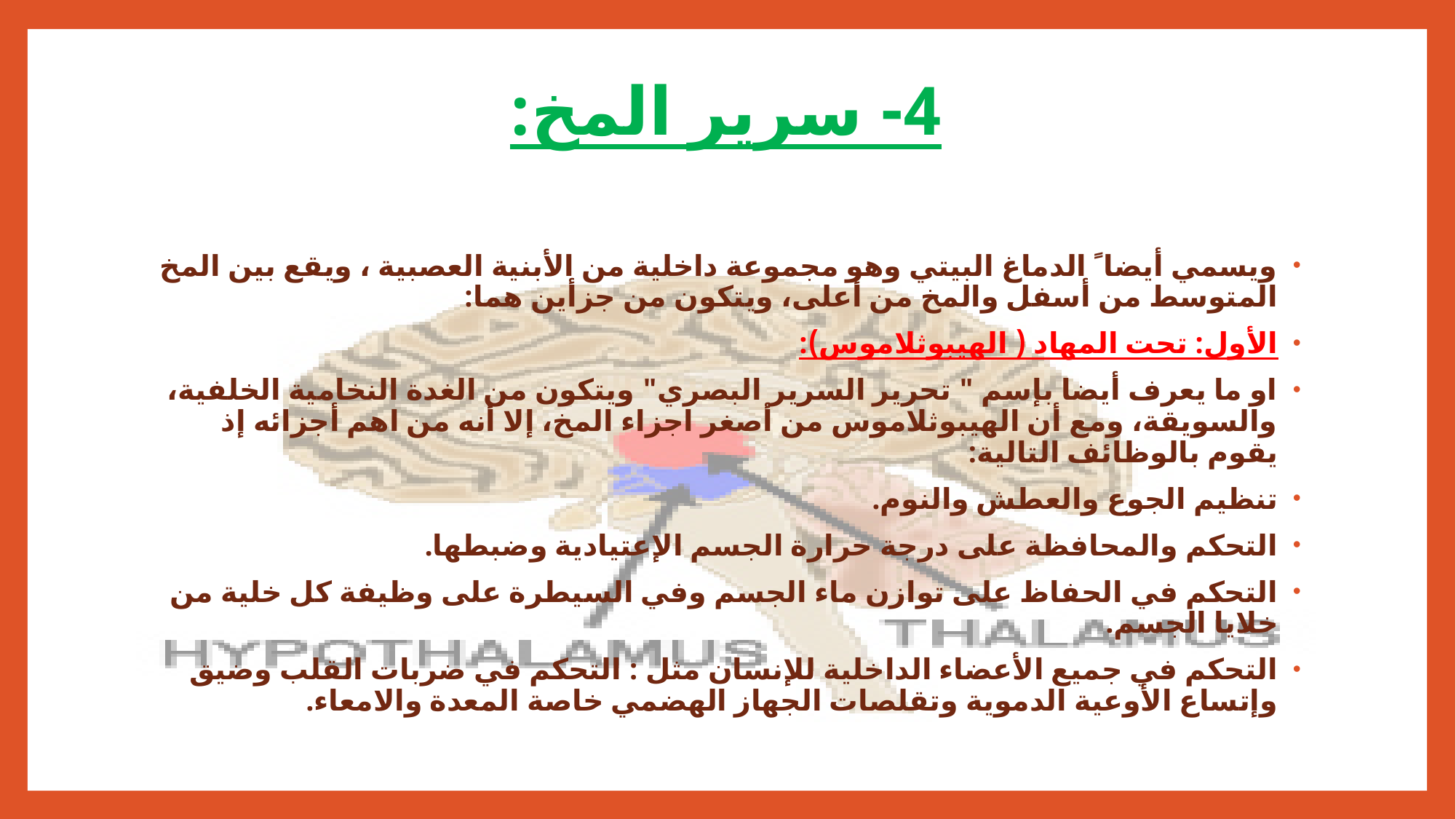

# 4- سرير المخ:
ويسمي أيضا ً الدماغ البيتي وهو مجموعة داخلية من الأبنية العصبية ، ويقع بين المخ المتوسط من أسفل والمخ من أعلى، ويتكون من جزأين هما:
الأول: تحت المهاد ( الهيبوثلاموس):
او ما يعرف أيضا بإسم " تحرير السرير البصري" ويتكون من الغدة النخامية الخلفية، والسويقة، ومع أن الهيبوثلاموس من أصغر اجزاء المخ، إلا أنه من اهم أجزائه إذ يقوم بالوظائف التالية:
تنظيم الجوع والعطش والنوم.
التحكم والمحافظة على درجة حرارة الجسم الإعتيادية وضبطها.
التحكم في الحفاظ على توازن ماء الجسم وفي السيطرة على وظيفة كل خلية من خلايا الجسم.
التحكم في جميع الأعضاء الداخلية للإنسان مثل : التحكم في ضربات القلب وضيق وإتساع الأوعية الدموية وتقلصات الجهاز الهضمي خاصة المعدة والامعاء.